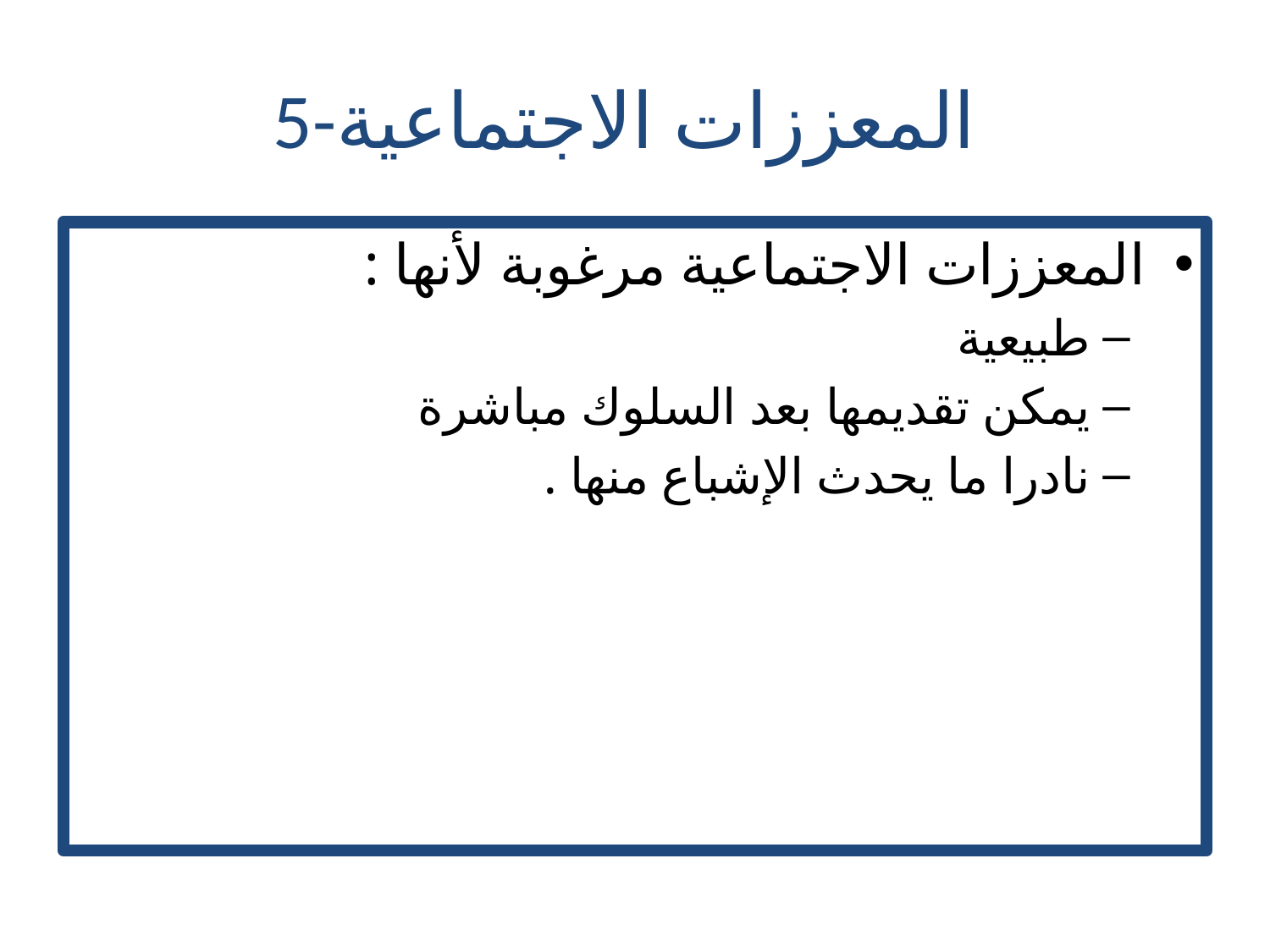

# 5-المعززات الاجتماعية
المعززات الاجتماعية مرغوبة لأنها :
طبيعية
يمكن تقديمها بعد السلوك مباشرة
نادرا ما يحدث الإشباع منها .